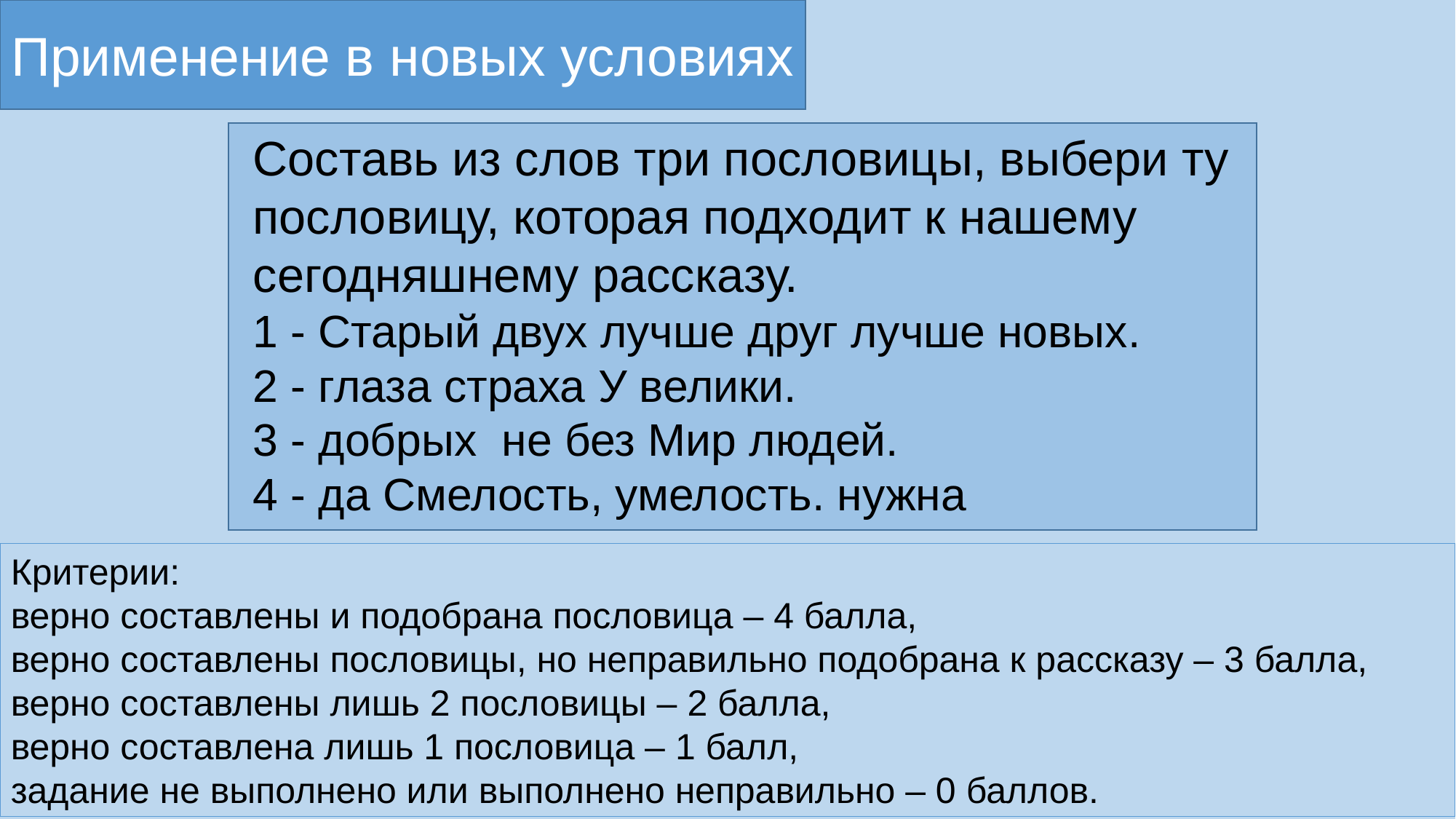

Применение в новых условиях
Составь из слов три пословицы, выбери ту пословицу, которая подходит к нашему сегодняшнему рассказу.
1 - Старый двух лучше друг лучше новых.
2 - глаза страха У велики.
3 - добрых  не без Мир людей.
4 - да Смелость, умелость. нужна

Критерии:
верно составлены и подобрана пословица – 4 балла,
верно составлены пословицы, но неправильно подобрана к рассказу – 3 балла,
верно составлены лишь 2 пословицы – 2 балла,
верно составлена лишь 1 пословица – 1 балл,
задание не выполнено или выполнено неправильно – 0 баллов.